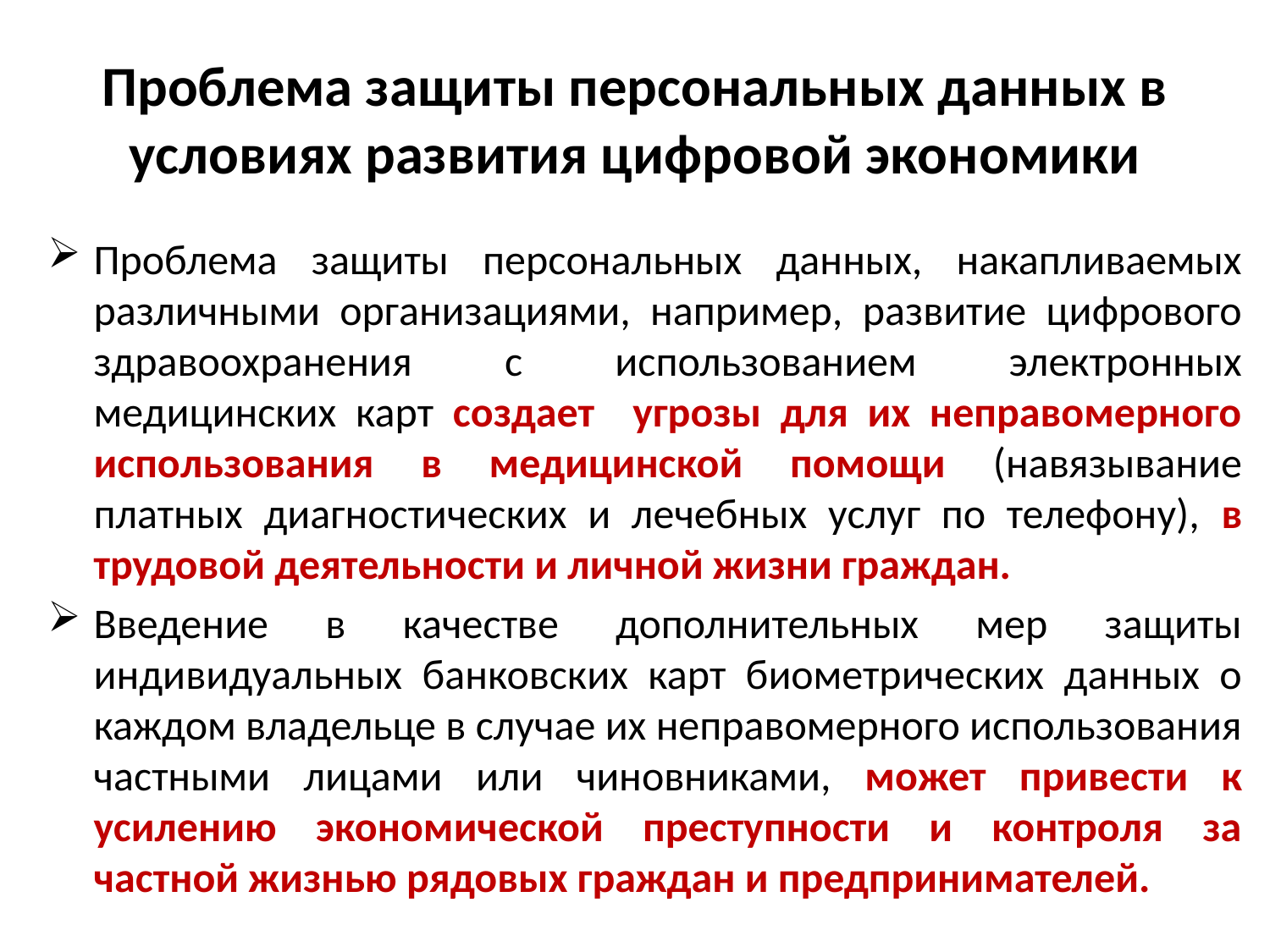

# Проблема защиты персональных данных в условиях развития цифровой экономики
Проблема защиты персональных данных, накапливаемых различными организациями, например, развитие цифрового здравоохранения с использованием электронных медицинских карт создает  угрозы для их неправомерного использования в медицинской помощи (навязывание платных диагностических и лечебных услуг по телефону), в трудовой деятельности и личной жизни граждан.
Введение в качестве дополнительных мер защиты индивидуальных банковских карт биометрических данных о каждом владельце в случае их неправомерного использования частными лицами или чиновниками, может привести к усилению экономической преступности и контроля за частной жизнью рядовых граждан и предпринимателей.